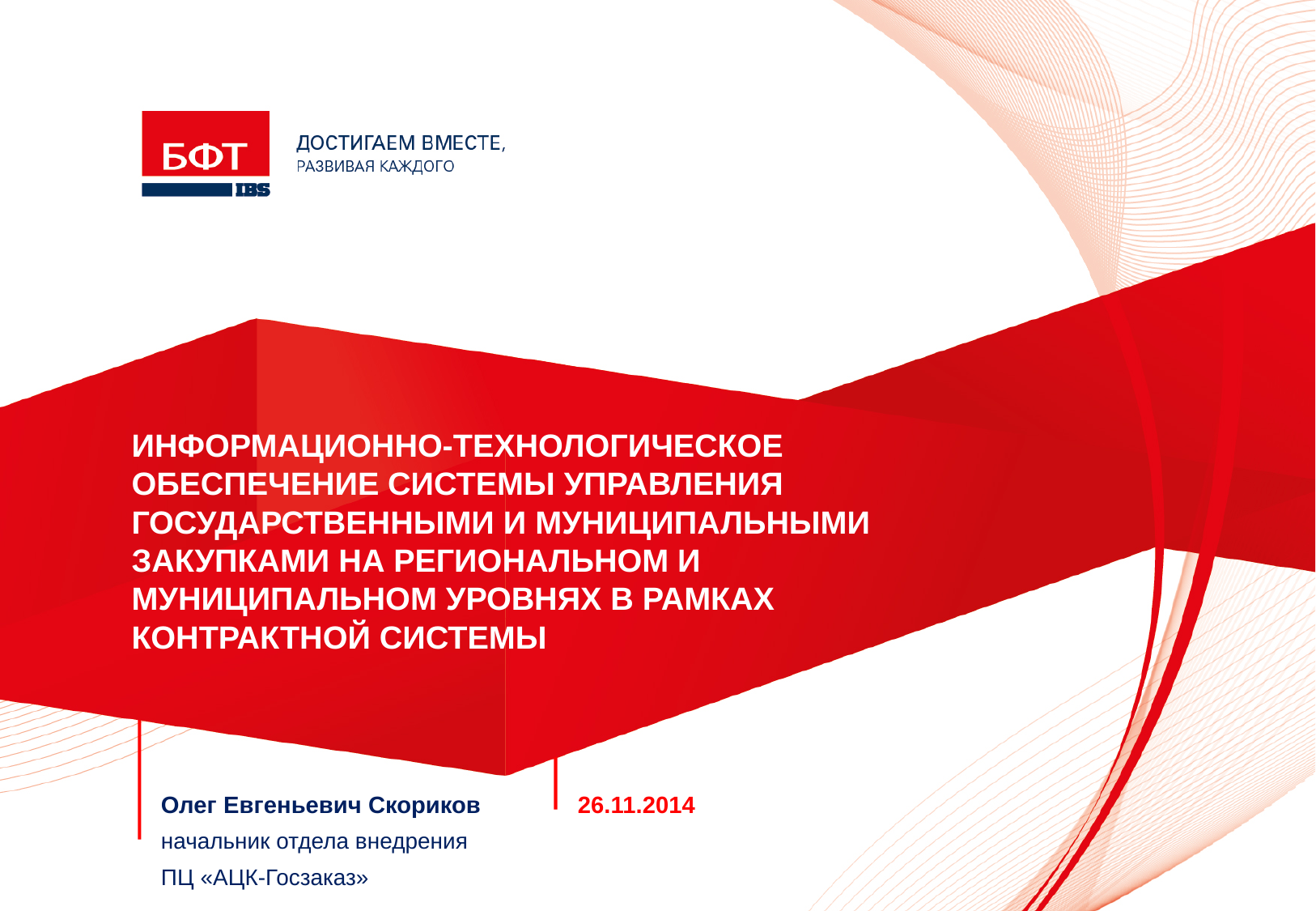

# информационно-технологическое обеспечение системы управления государственными и муниципальными закупками на региональном и муниципальном уровнях в рамках контрактной системы
Олег Евгеньевич Скориков
начальник отдела внедрения
ПЦ «АЦК-Госзаказ»